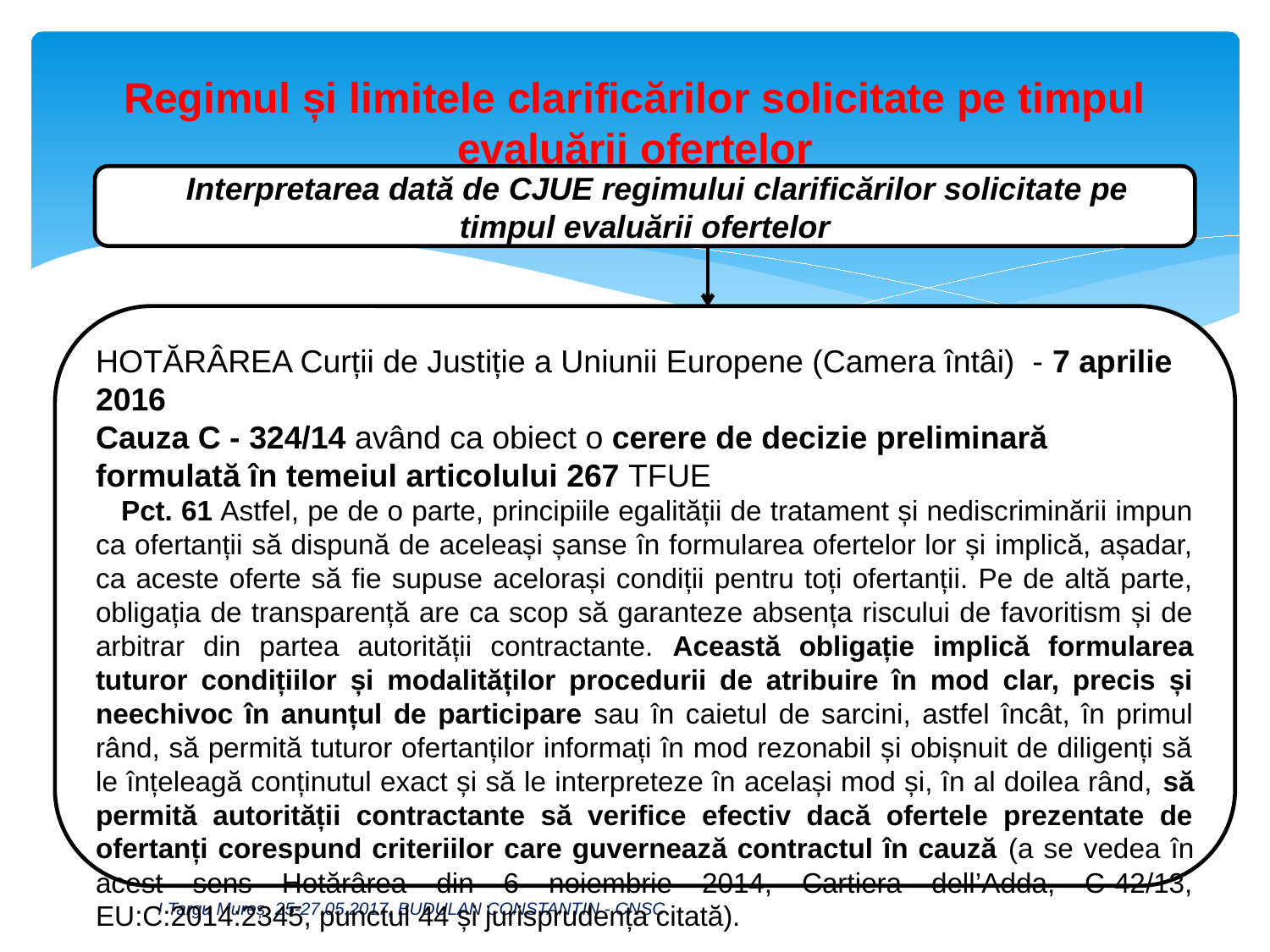

# Regimul și limitele clarificărilor solicitate pe timpul evaluării ofertelor
Interpretarea dată de CJUE regimului clarificărilor solicitate pe timpul evaluării ofertelor
HOTĂRÂREA Curții de Justiție a Uniunii Europene (Camera întâi)  - 7 aprilie 2016
Cauza C - 324/14 având ca obiect o cerere de decizie preliminară formulată în temeiul articolului 267 TFUE
Pct. 61 Astfel, pe de o parte, principiile egalității de tratament și nediscriminării impun ca ofertanții să dispună de aceleași șanse în formularea ofertelor lor și implică, așadar, ca aceste oferte să fie supuse acelorași condiții pentru toți ofertanții. Pe de altă parte, obligația de transparență are ca scop să garanteze absența riscului de favoritism și de arbitrar din partea autorității contractante. Această obligație implică formularea tuturor condițiilor și modalităților procedurii de atribuire în mod clar, precis și neechivoc în anunțul de participare sau în caietul de sarcini, astfel încât, în primul rând, să permită tuturor ofertanților informați în mod rezonabil și obișnuit de diligenți să le înțeleagă conținutul exact și să le interpreteze în același mod și, în al doilea rând, să permită autorității contractante să verifice efectiv dacă ofertele prezentate de ofertanți corespund criteriilor care guvernează contractul în cauză (a se vedea în acest sens Hotărârea din 6 noiembrie 2014, Cartiera dell’Adda, C‑42/13, EU:C:2014:2345, punctul 44 și jurisprudența citată).

I Targu Mureș, 25-27.05.2017, BUDULAN CONSTANTIN - CNSC